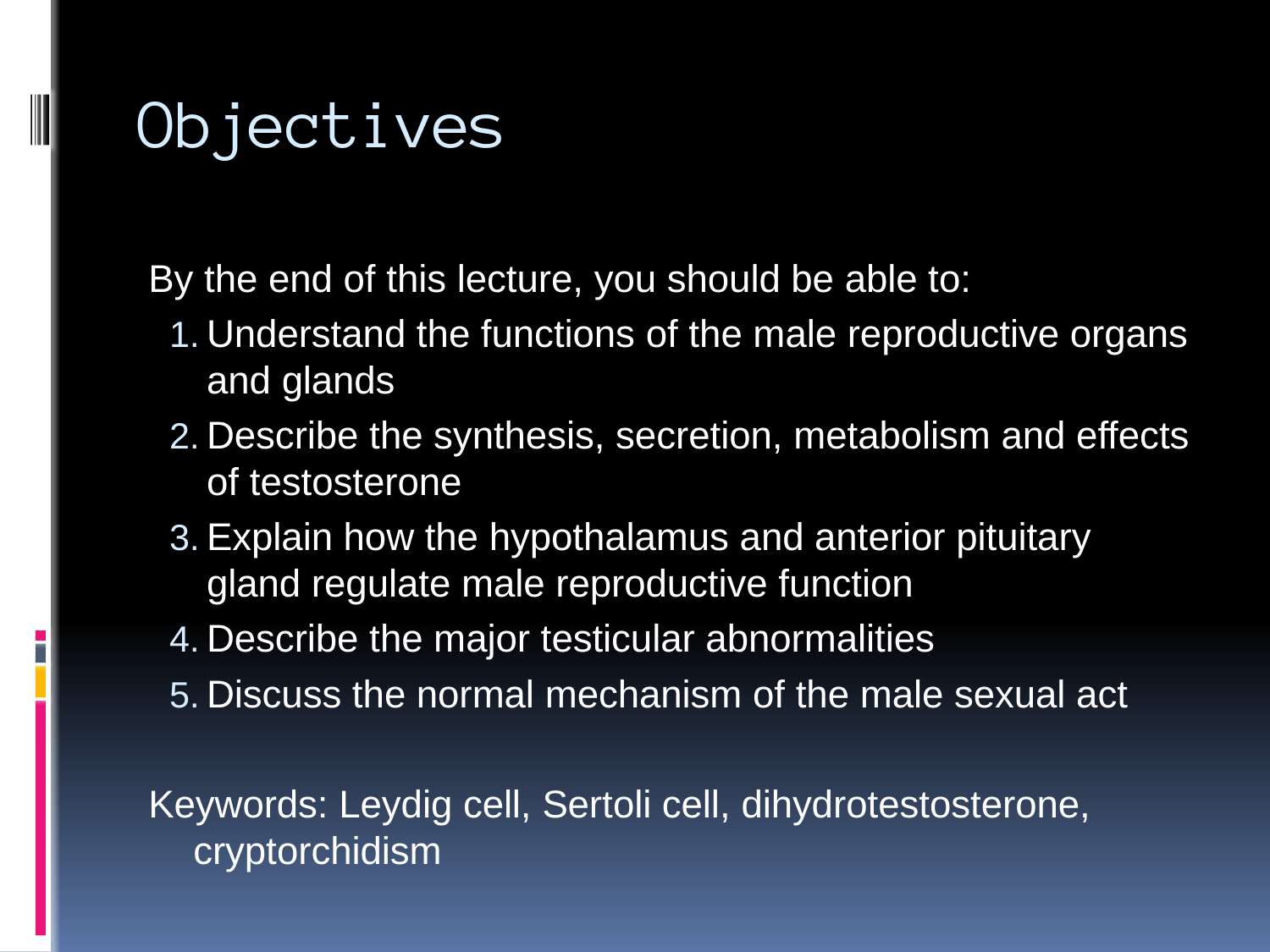

# Objectives
By the end of this lecture, you should be able to:
Understand the functions of the male reproductive organs and glands
Describe the synthesis, secretion, metabolism and effects of testosterone
Explain how the hypothalamus and anterior pituitary gland regulate male reproductive function
Describe the major testicular abnormalities
Discuss the normal mechanism of the male sexual act

Keywords: Leydig cell, Sertoli cell, dihydrotestosterone, cryptorchidism